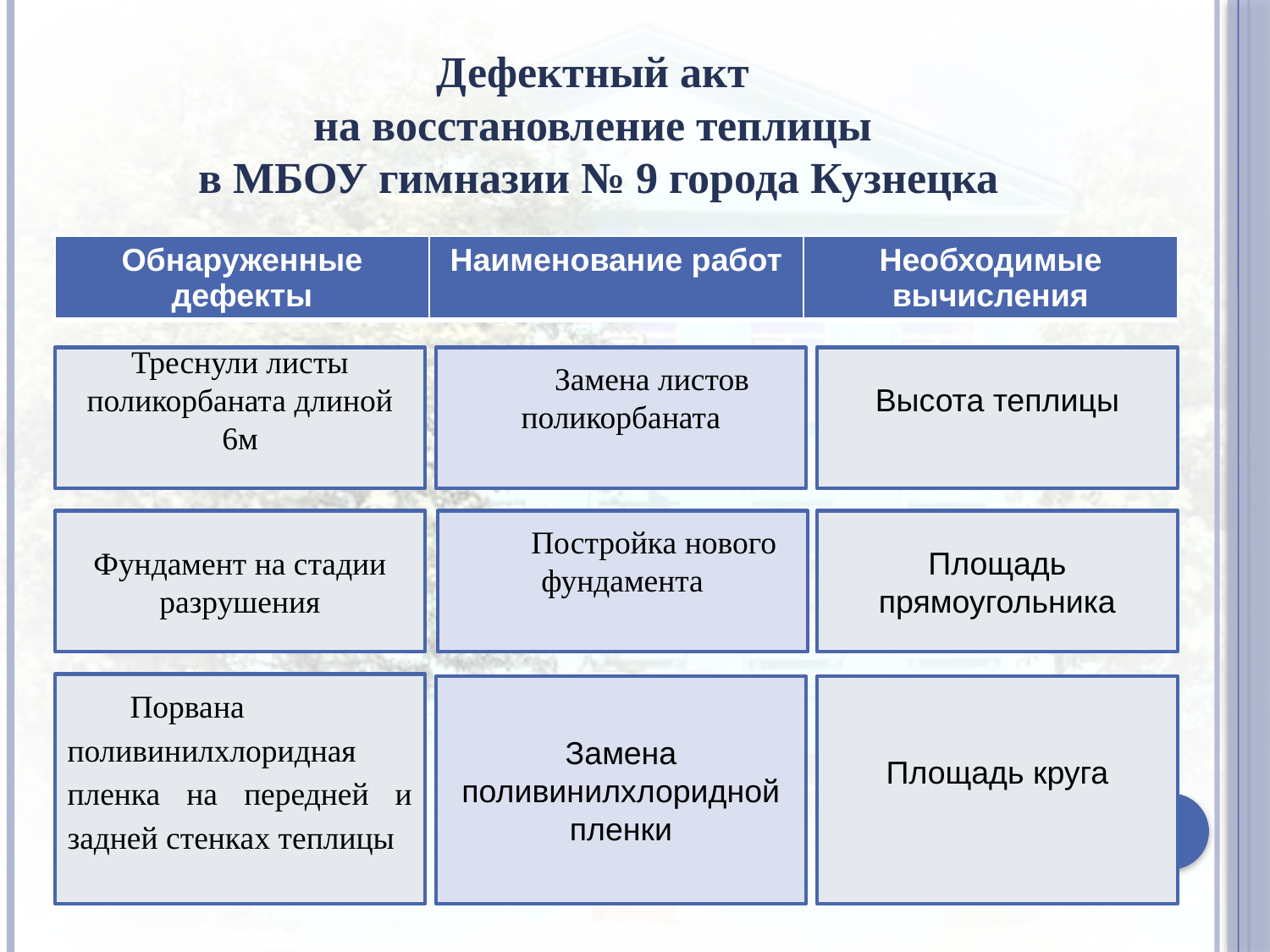

Дефектный акт
на восстановление теплицы
в МБОУ гимназии № 9 города Кузнецка
| Обнаруженные дефекты | Наименование работ | Необходимые вычисления |
| --- | --- | --- |
Треснули листы поликорбаната длиной 6м

Замена листов поликорбаната

Высота теплицы

Постройка нового фундамента

Площадь
прямоугольника
Фундамент на стадии разрушения
Порвана поливинилхлоридная пленка на передней и задней стенках теплицы

Замена поливинилхлоридной пленки
Площадь круга